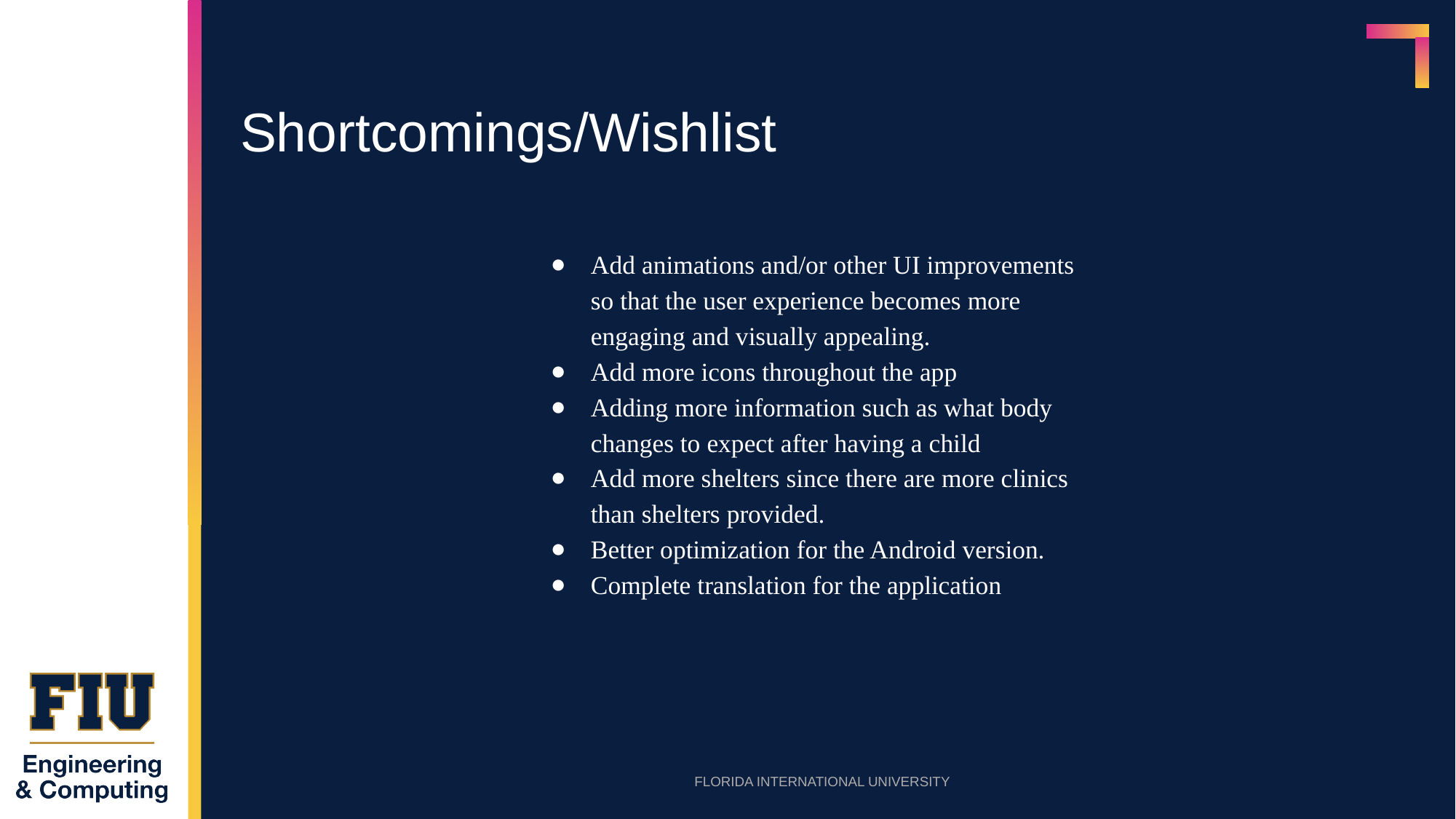

# Shortcomings/Wishlist
Add animations and/or other UI improvements so that the user experience becomes more engaging and visually appealing.
Add more icons throughout the app
Adding more information such as what body changes to expect after having a child
Add more shelters since there are more clinics than shelters provided.
Better optimization for the Android version.
Complete translation for the application